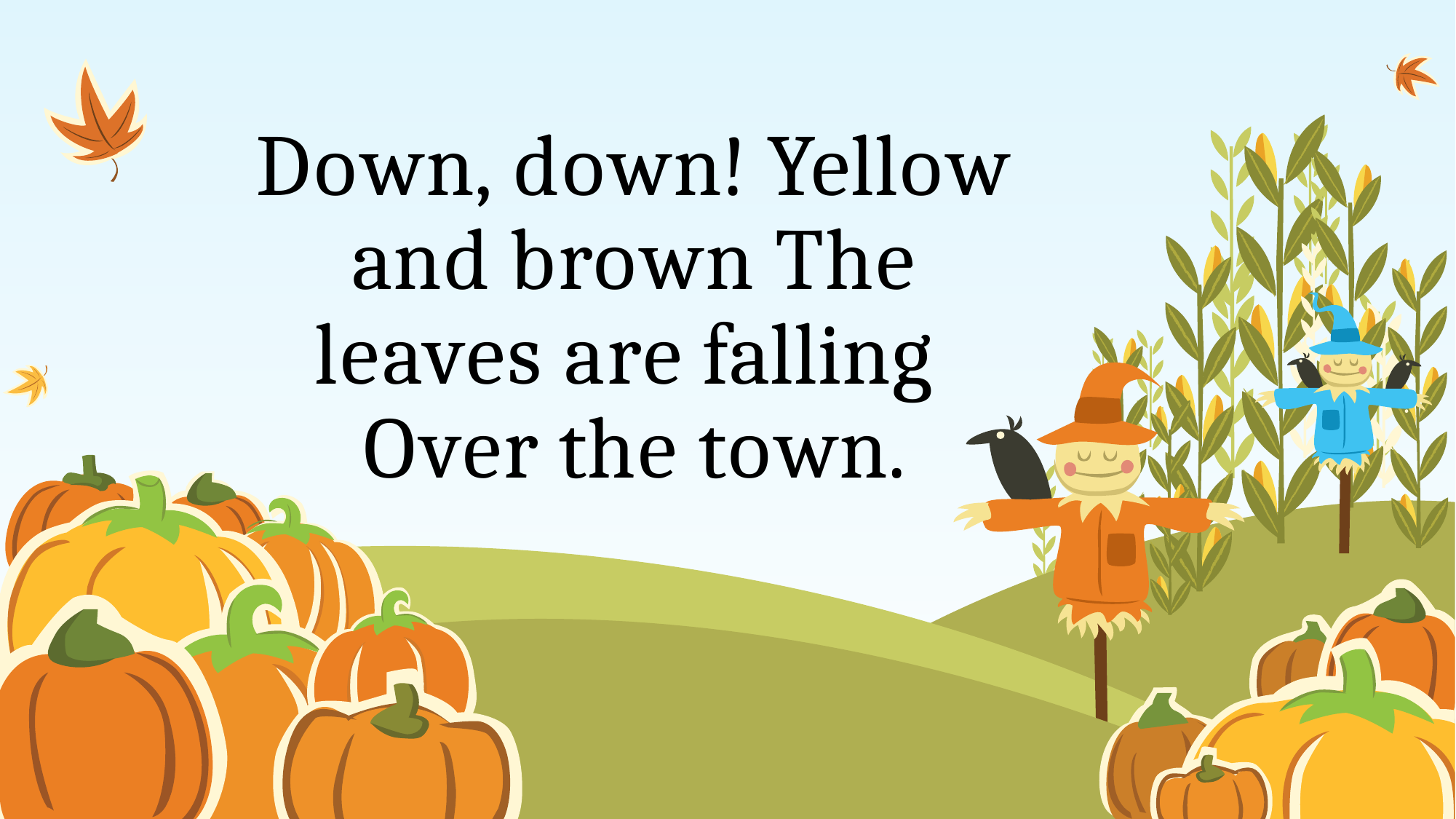

# Down, down! Yellow and brown The leaves are falling Over the town.